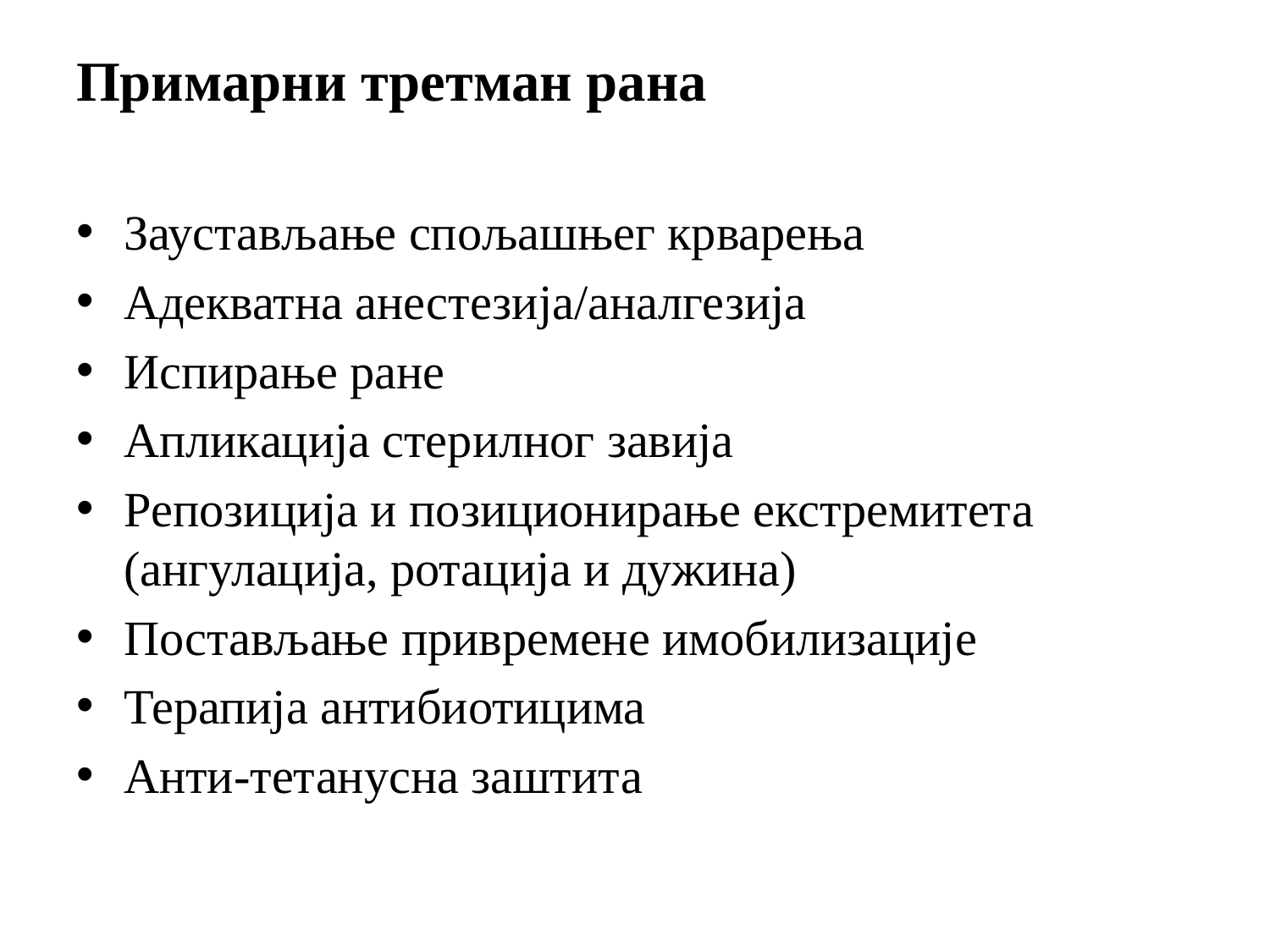

# Примарни третман рана

Заустављање спољашњег крварења
Адекватна анестезија/аналгезија
Испирање ране
Апликација стерилног завија
Репозиција и позиционирање екстремитета (ангулација, ротација и дужина)
Постављање привремене имобилизације
Терапија антибиотицима
Анти-тетанусна заштита